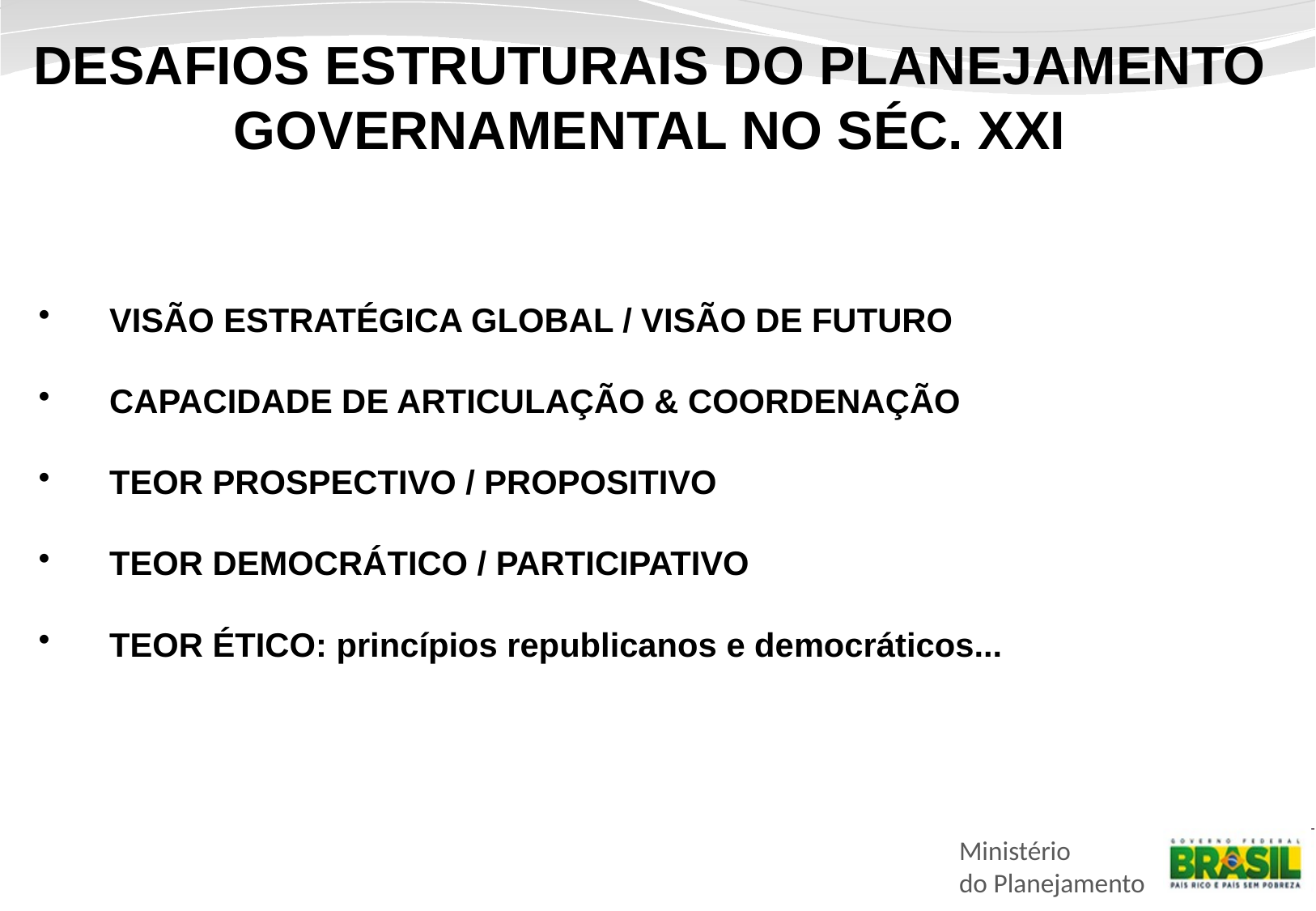

DESAFIOS ESTRUTURAIS DO PLANEJAMENTO GOVERNAMENTAL NO SÉC. XXI
VISÃO ESTRATÉGICA GLOBAL / VISÃO DE FUTURO

CAPACIDADE DE ARTICULAÇÃO & COORDENAÇÃO

TEOR PROSPECTIVO / PROPOSITIVO

TEOR DEMOCRÁTICO / PARTICIPATIVO

TEOR ÉTICO: princípios republicanos e democráticos...